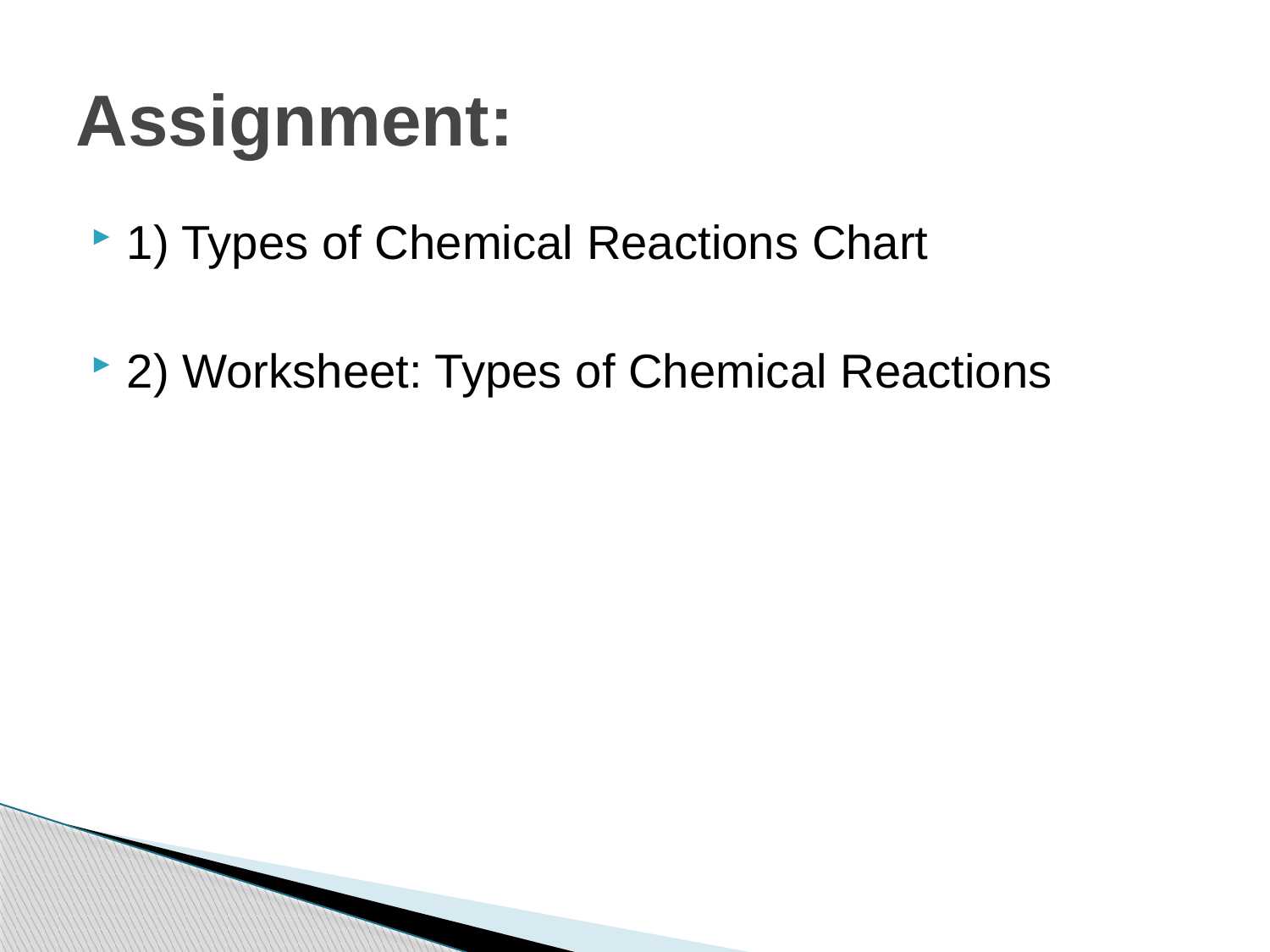

# Assignment:
1) Types of Chemical Reactions Chart

2) Worksheet: Types of Chemical Reactions